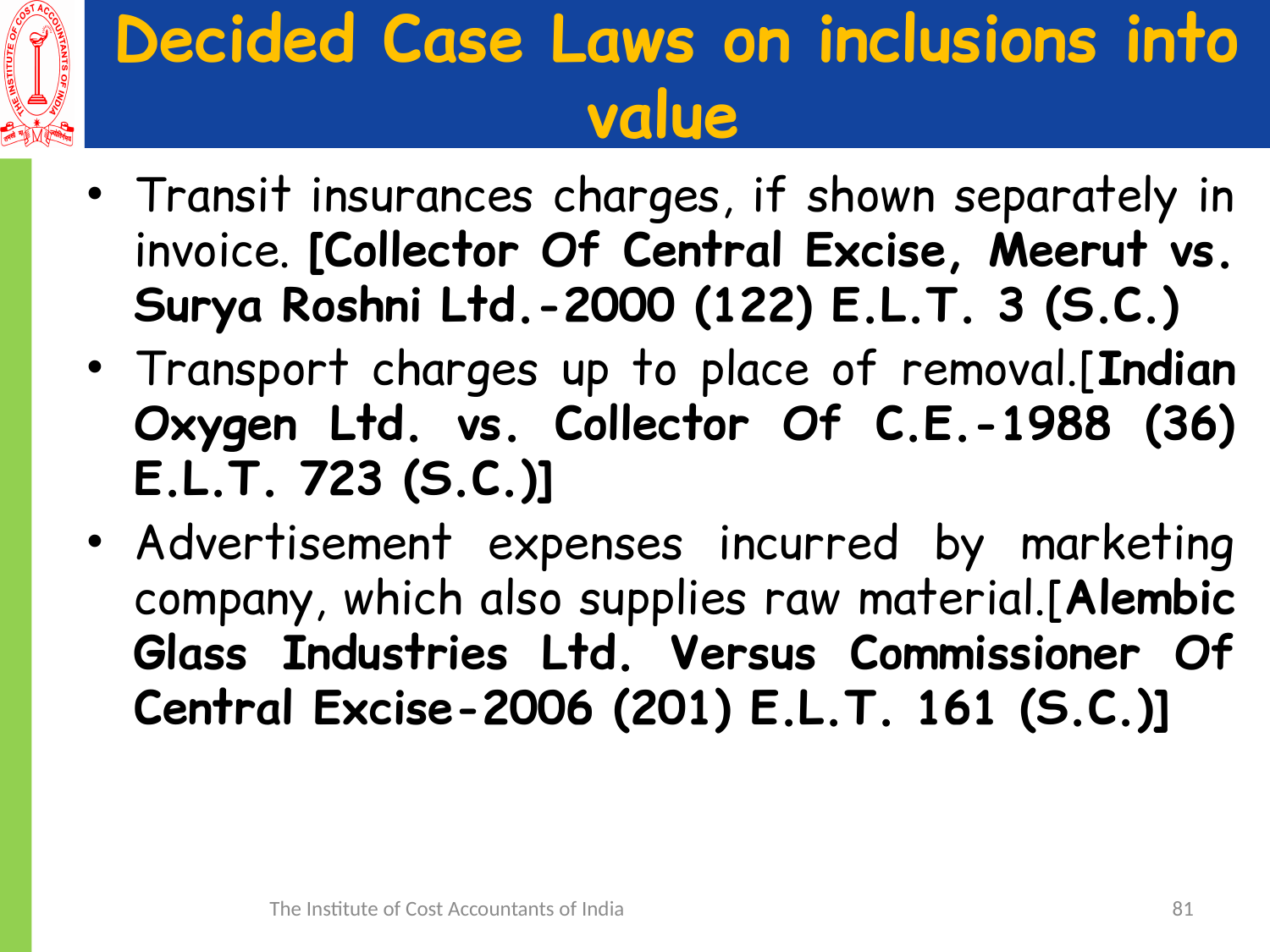

# Decided Case Laws on inclusions into value
Transit insurances charges, if shown separately in invoice. [Collector Of Central Excise, Meerut vs. Surya Roshni Ltd.-2000 (122) E.L.T. 3 (S.C.)
Transport charges up to place of removal.[Indian Oxygen Ltd. vs. Collector Of C.E.-1988 (36) E.L.T. 723 (S.C.)]
Advertisement expenses incurred by marketing company, which also supplies raw material.[Alembic Glass Industries Ltd. Versus Commissioner Of Central Excise-2006 (201) E.L.T. 161 (S.C.)]

The Institute of Cost Accountants of India
81